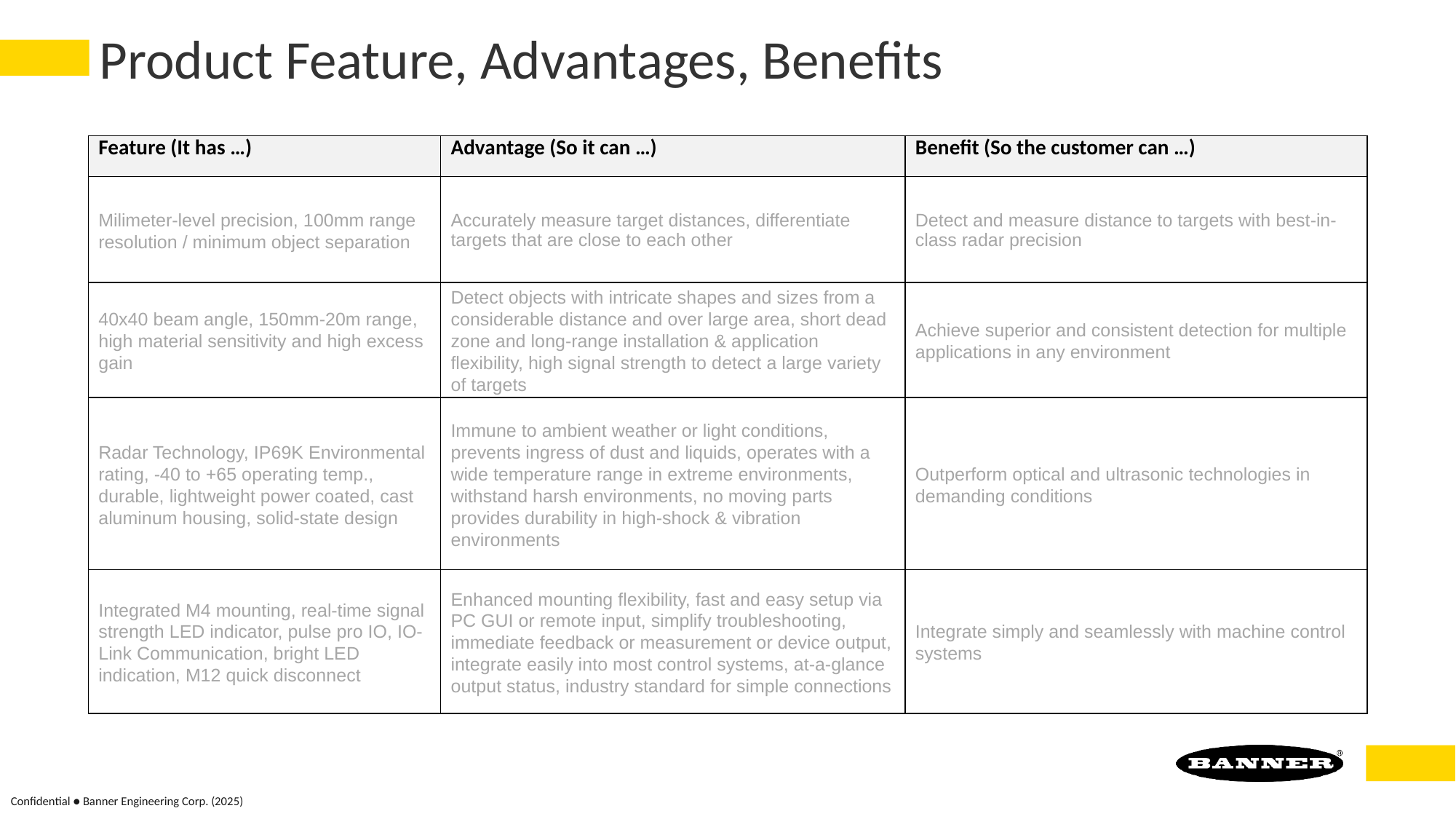

# Product Feature, Advantages, Benefits
| Feature (It has …) | Advantage (So it can …) | Benefit (So the customer can …) |
| --- | --- | --- |
| Milimeter-level precision, 100mm range resolution / minimum object separation | Accurately measure target distances, differentiate targets that are close to each other | Detect and measure distance to targets with best-in-class radar precision |
| 40x40 beam angle, 150mm-20m range, high material sensitivity and high excess gain | Detect objects with intricate shapes and sizes from a considerable distance and over large area, short dead zone and long-range installation & application flexibility, high signal strength to detect a large variety of targets | Achieve superior and consistent detection for multiple applications in any environment |
| Radar Technology, IP69K Environmental rating, -40 to +65 operating temp., durable, lightweight power coated, cast aluminum housing, solid-state design | Immune to ambient weather or light conditions, prevents ingress of dust and liquids, operates with a wide temperature range in extreme environments, withstand harsh environments, no moving parts provides durability in high-shock & vibration environments | Outperform optical and ultrasonic technologies in demanding conditions |
| Integrated M4 mounting, real-time signal strength LED indicator, pulse pro IO, IO-Link Communication, bright LED indication, M12 quick disconnect | Enhanced mounting flexibility, fast and easy setup via PC GUI or remote input, simplify troubleshooting, immediate feedback or measurement or device output, integrate easily into most control systems, at-a-glance output status, industry standard for simple connections | Integrate simply and seamlessly with machine control systems |